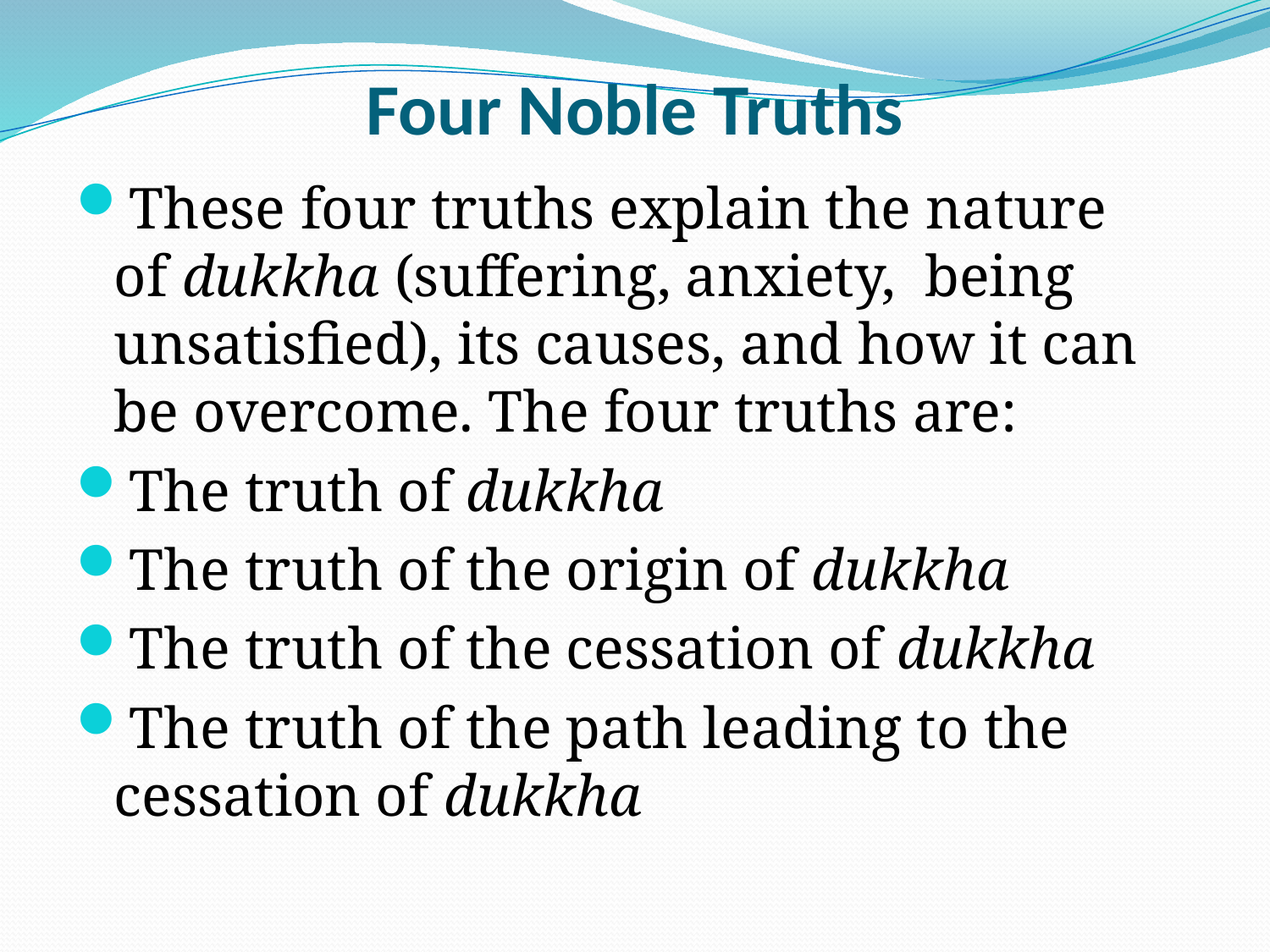

# Four Noble Truths
These four truths explain the nature of dukkha (suffering, anxiety,  being unsatisfied), its causes, and how it can be overcome. The four truths are:
The truth of dukkha
The truth of the origin of dukkha
The truth of the cessation of dukkha
The truth of the path leading to the cessation of dukkha